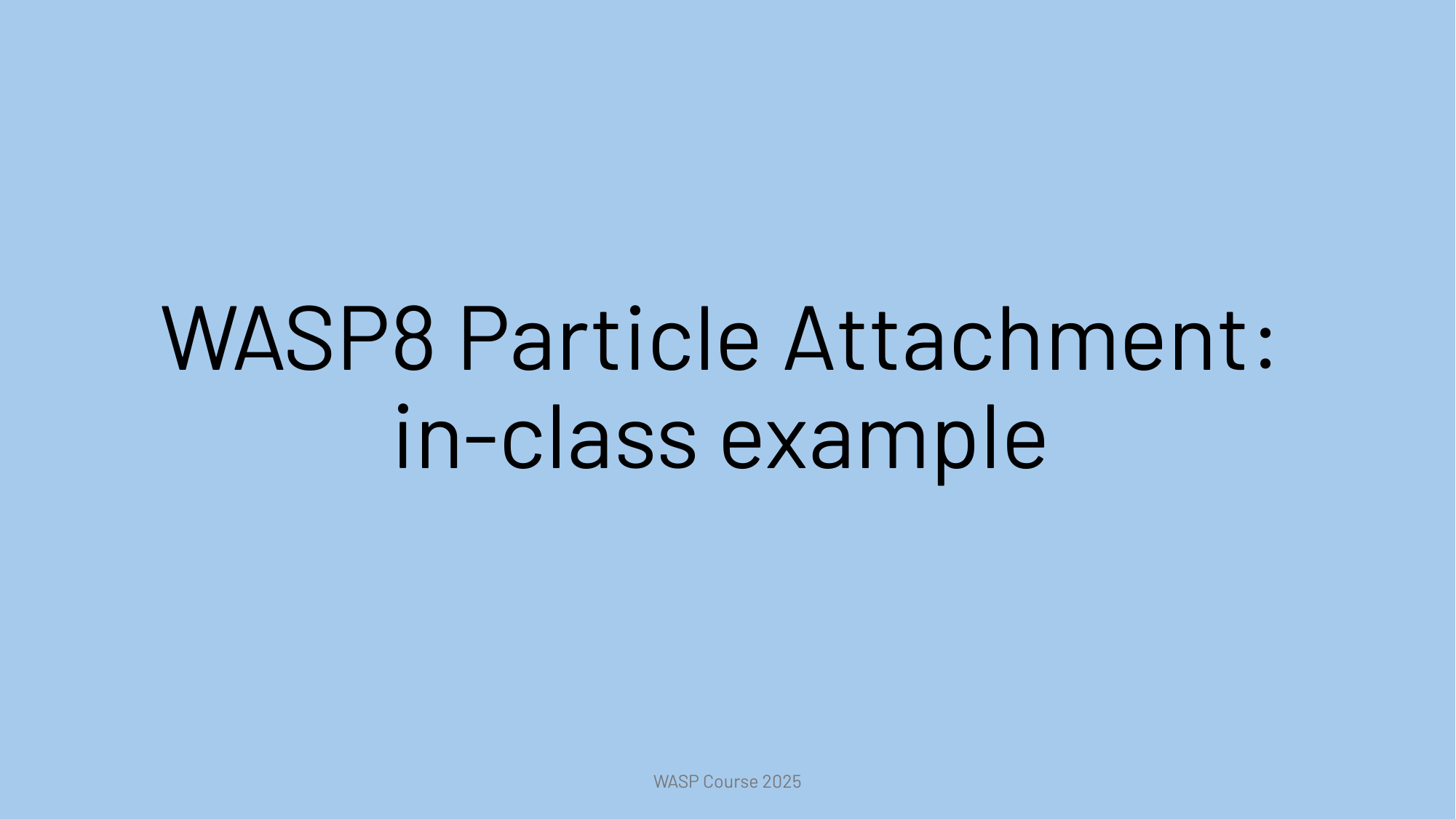

# WASP8 Particle Attachment: in-class example
WASP Course 2025